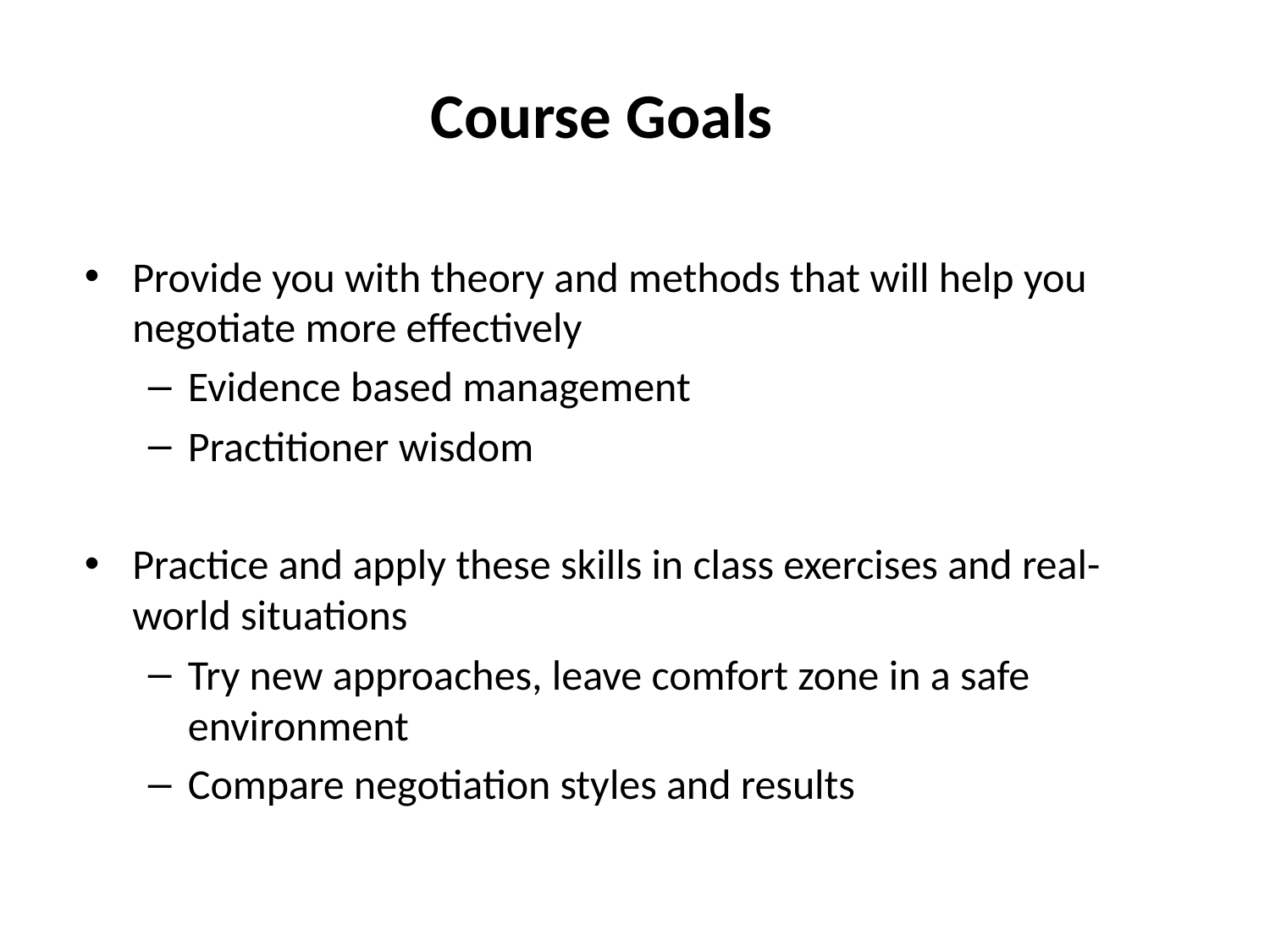

Course Goals
Provide you with theory and methods that will help you negotiate more effectively
Evidence based management
Practitioner wisdom

Practice and apply these skills in class exercises and real-world situations
Try new approaches, leave comfort zone in a safe environment
Compare negotiation styles and results